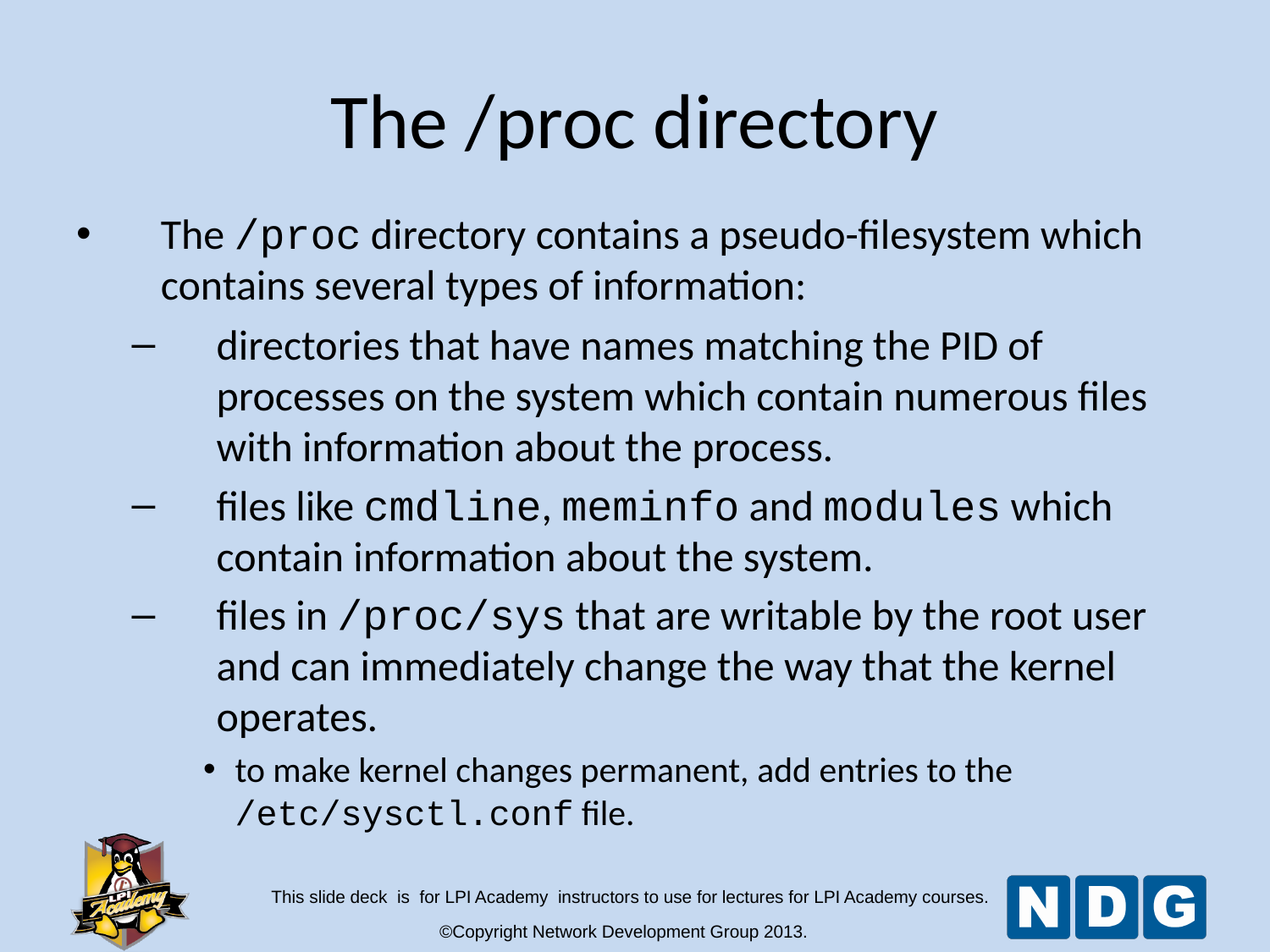

The /proc directory
The /proc directory contains a pseudo-filesystem which contains several types of information:
directories that have names matching the PID of processes on the system which contain numerous files with information about the process.
files like cmdline, meminfo and modules which contain information about the system.
files in /proc/sys that are writable by the root user and can immediately change the way that the kernel operates.
to make kernel changes permanent, add entries to the /etc/sysctl.conf file.